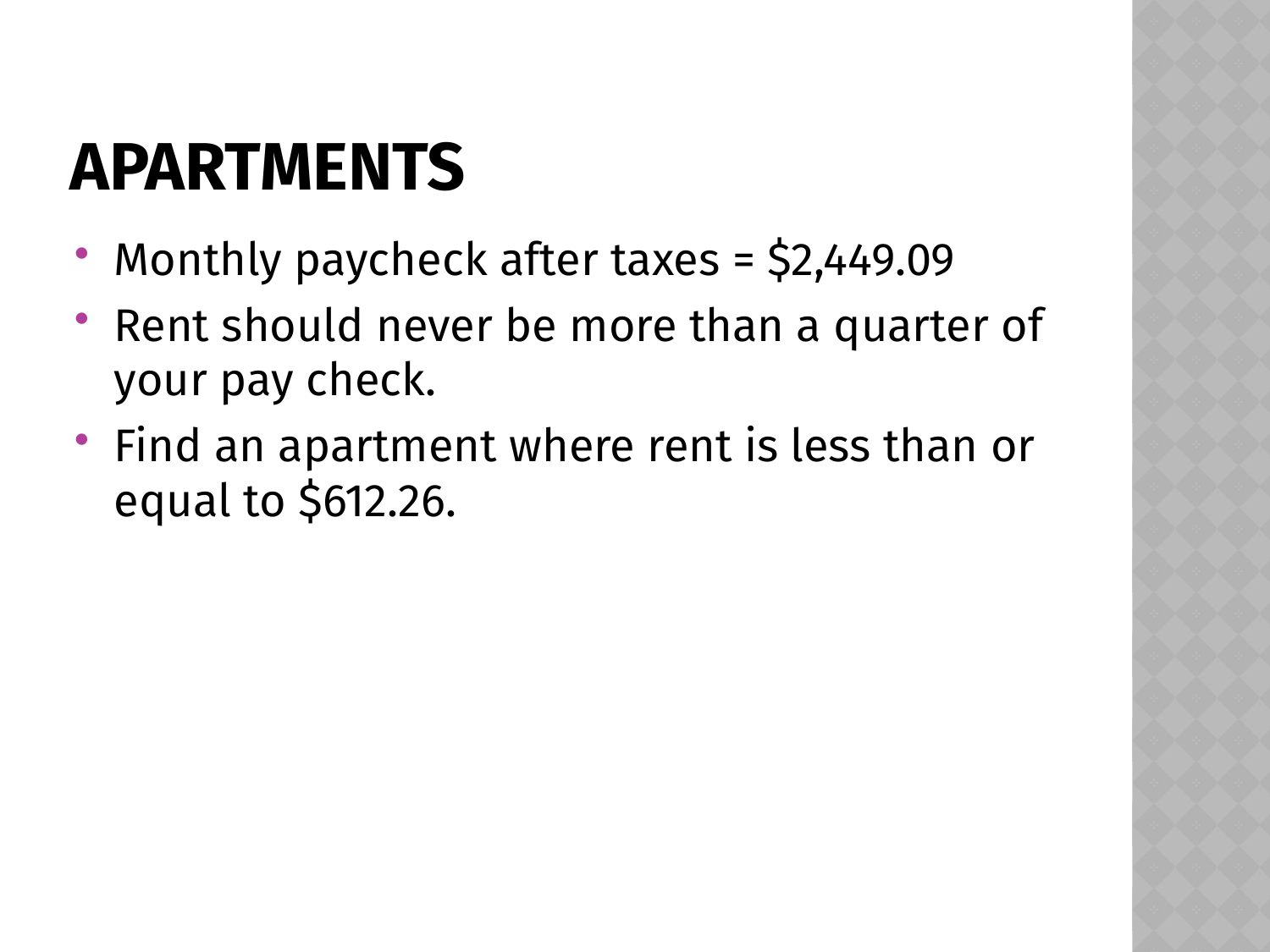

# Apartments
Monthly paycheck after taxes = $2,449.09
Rent should never be more than a quarter of your pay check.
Find an apartment where rent is less than or equal to $612.26.